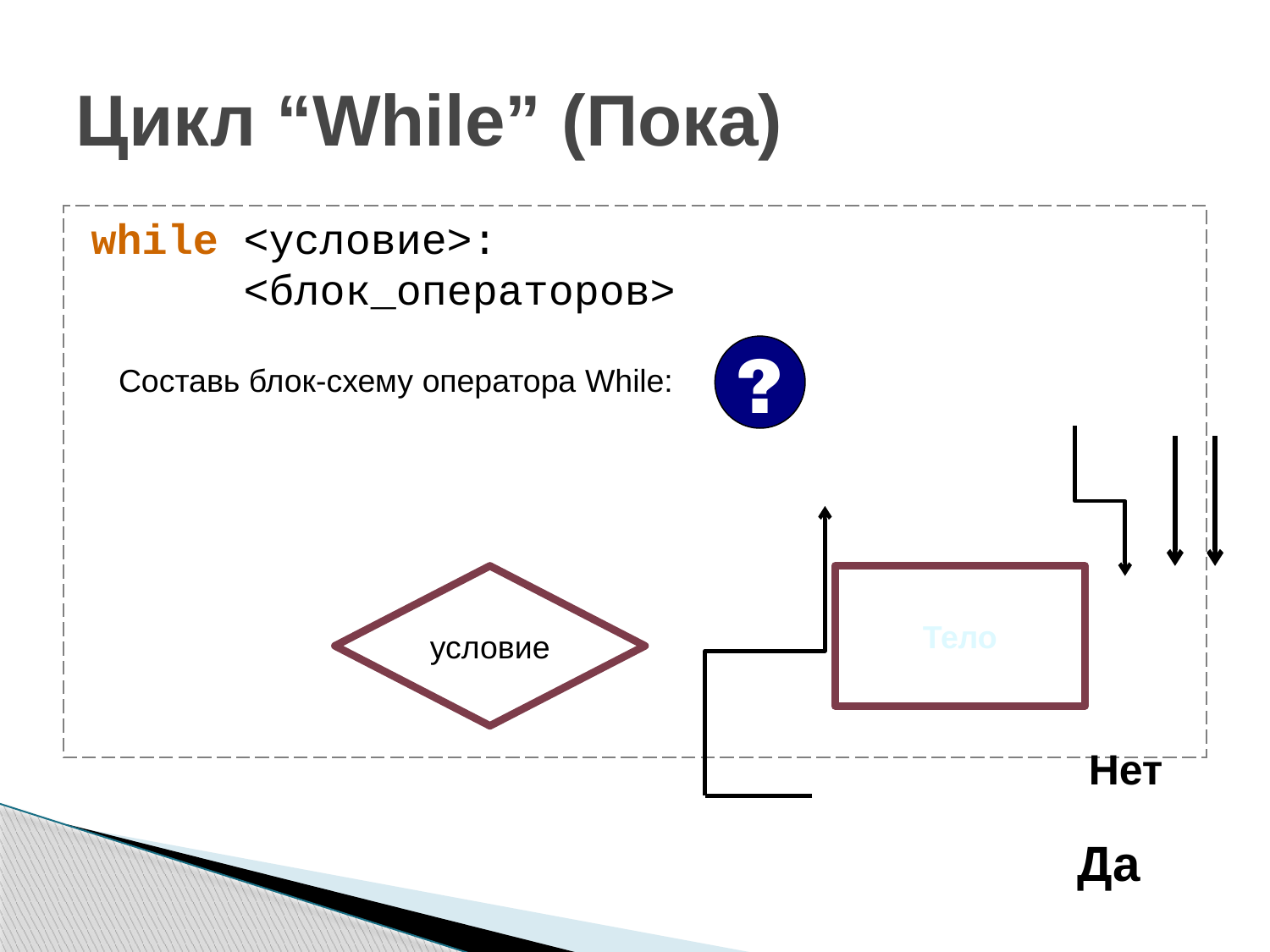

# Цикл “While” (Пока)
while <условие>:
      <блок_операторов>
?
Составь блок-схему оператора While:
условие
Тело
Нет
Да